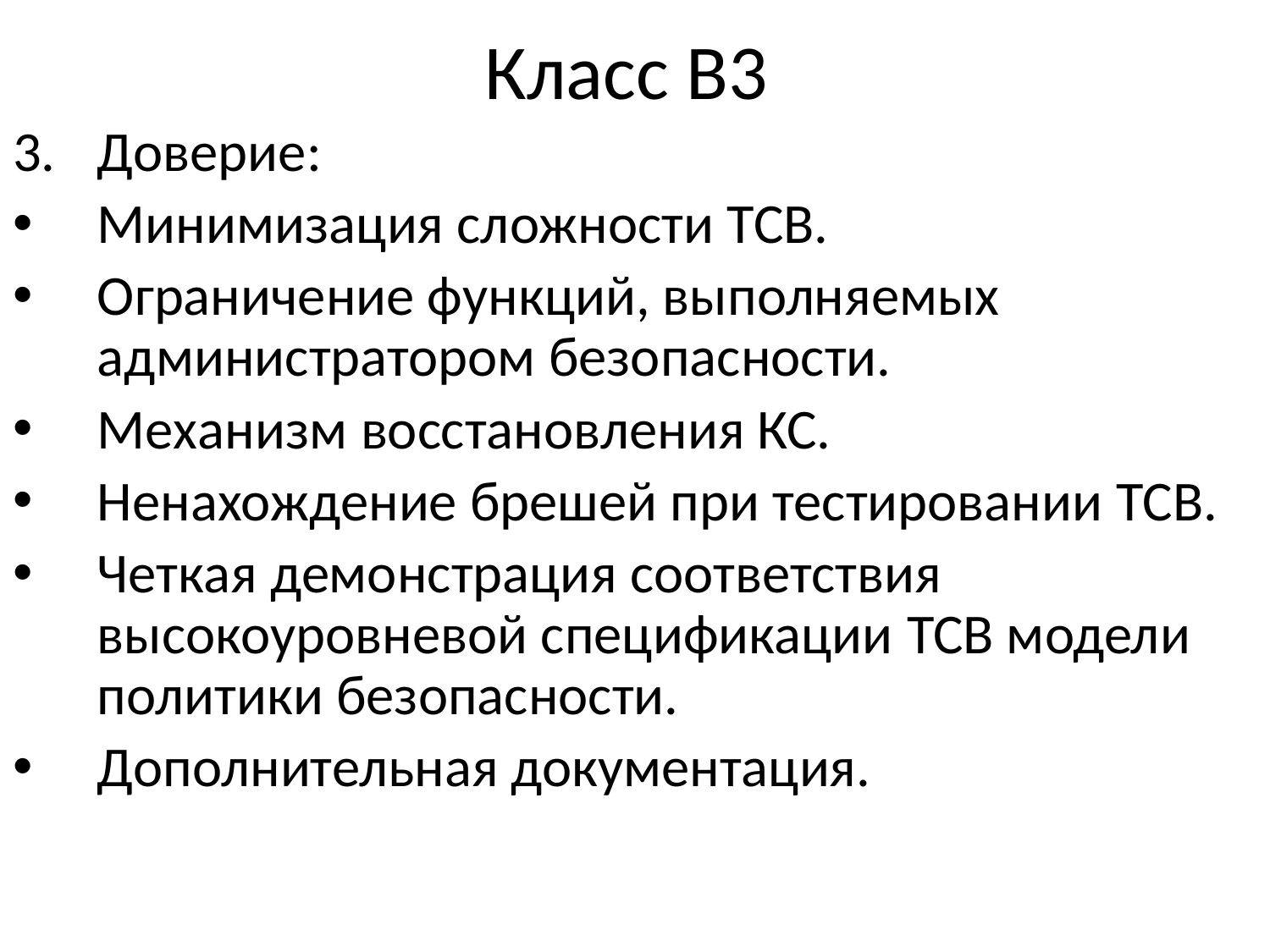

# Класс B3
Доверие:
Минимизация сложности TCB.
Ограничение функций, выполняемых администратором безопасности.
Механизм восстановления КС.
Ненахождение брешей при тестировании TCB.
Четкая демонстрация соответствия высокоуровневой спецификации TCB модели политики безопасности.
Дополнительная документация.